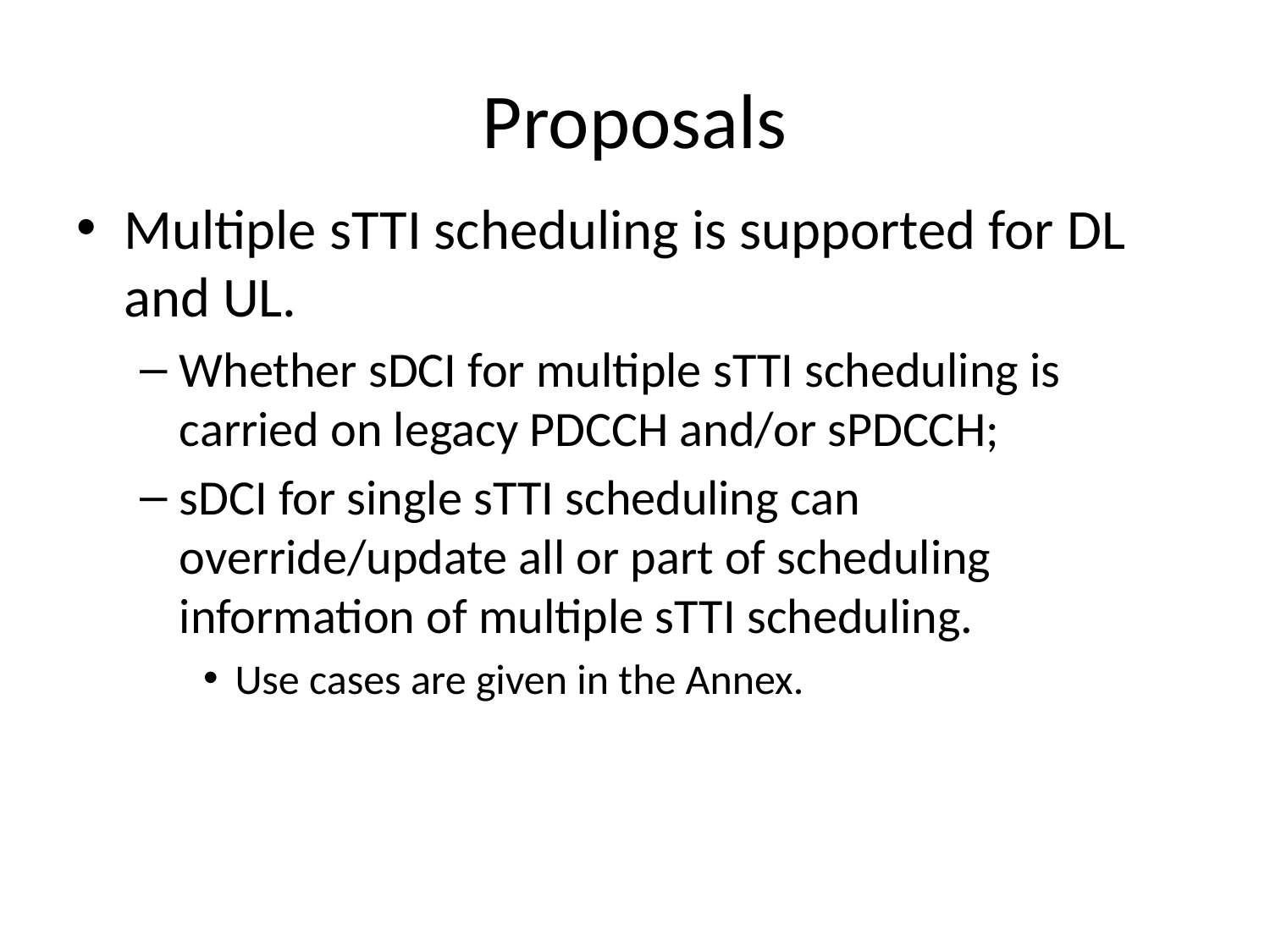

# Proposals
Multiple sTTI scheduling is supported for DL and UL.
Whether sDCI for multiple sTTI scheduling is carried on legacy PDCCH and/or sPDCCH;
sDCI for single sTTI scheduling can override/update all or part of scheduling information of multiple sTTI scheduling.
Use cases are given in the Annex.